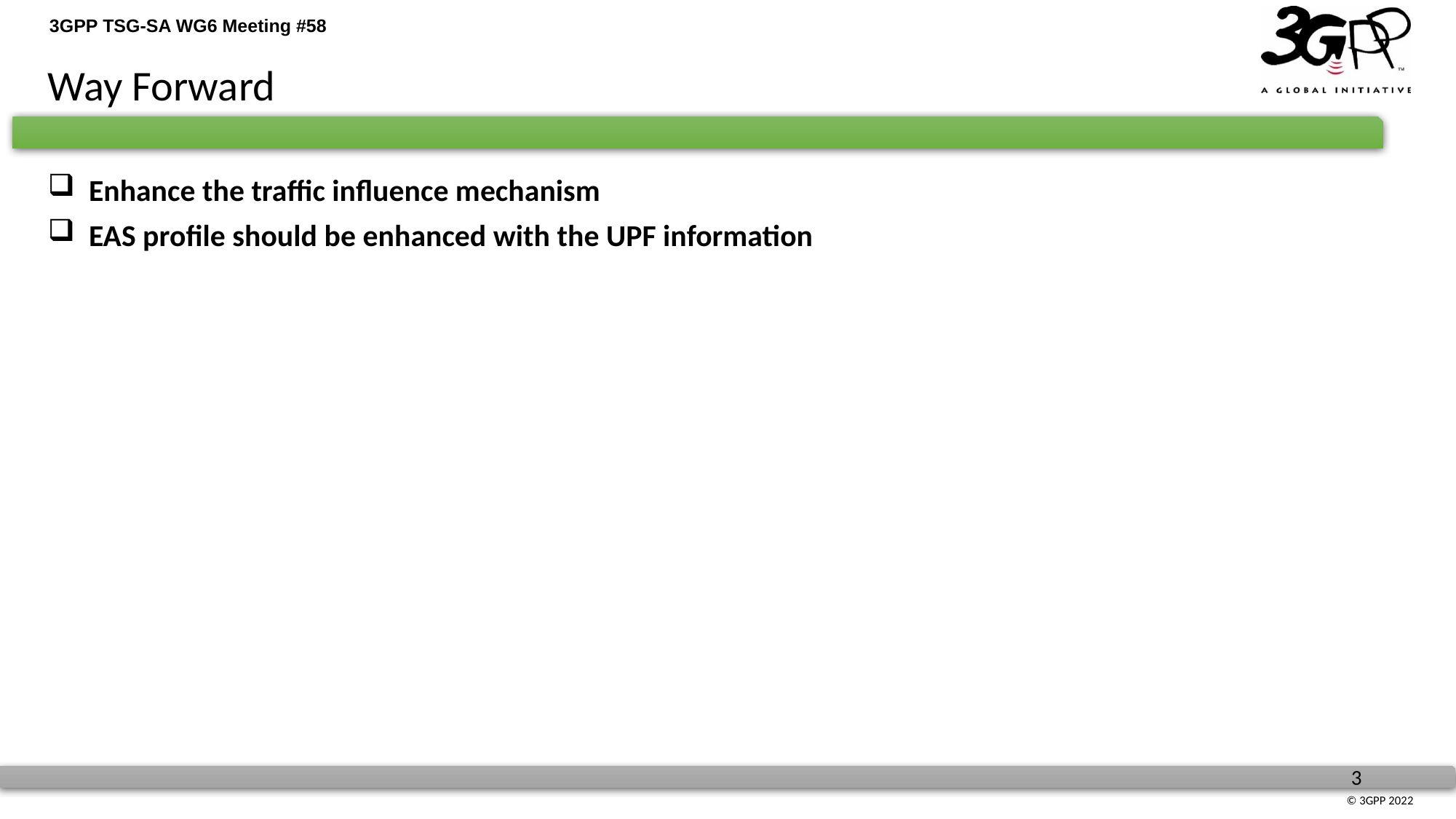

Way Forward
Enhance the traffic influence mechanism
EAS profile should be enhanced with the UPF information